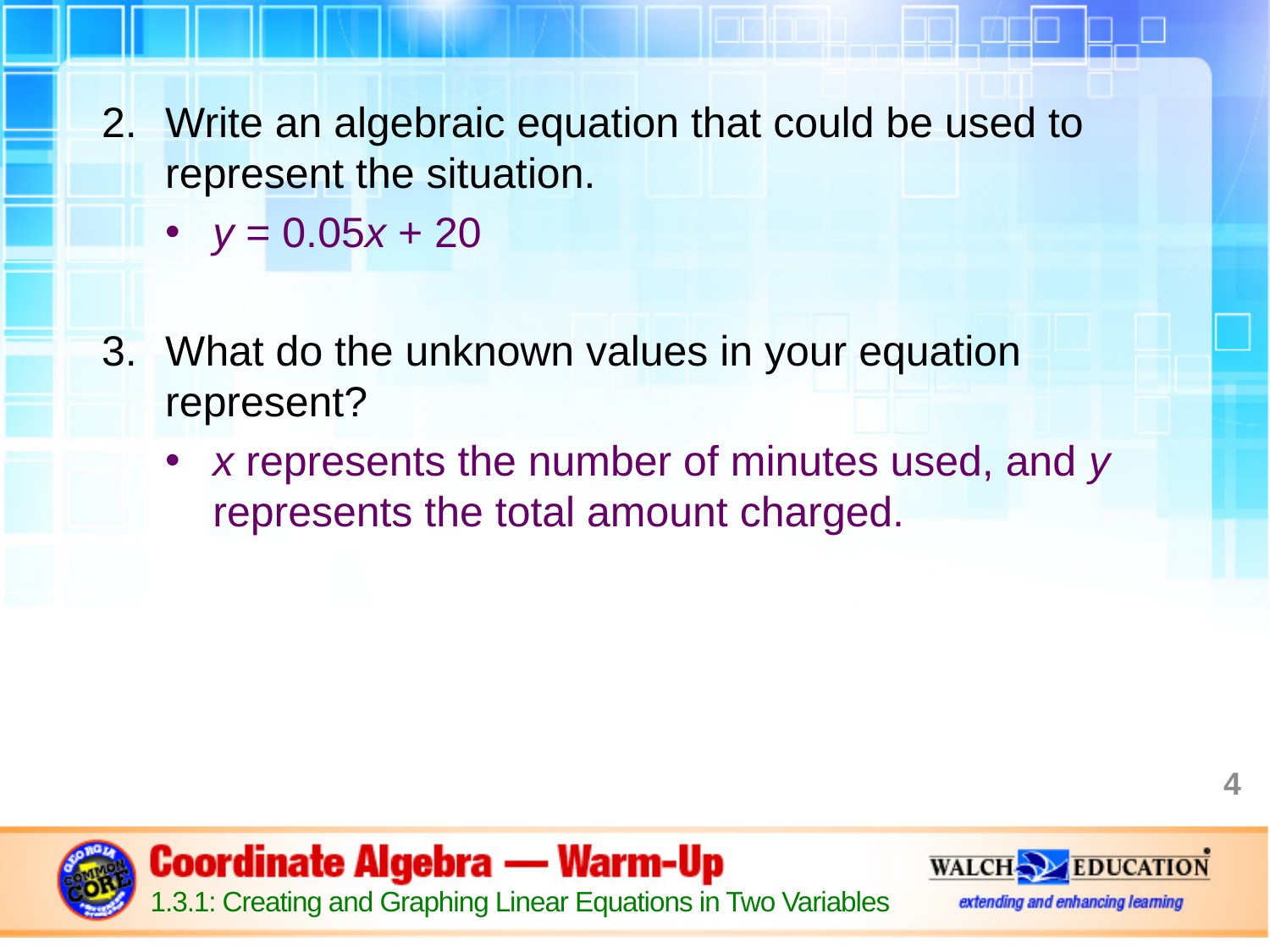

Write an algebraic equation that could be used to represent the situation.
y = 0.05x + 20

What do the unknown values in your equation represent?
x represents the number of minutes used, and y represents the total amount charged.
4
1.3.1: Creating and Graphing Linear Equations in Two Variables